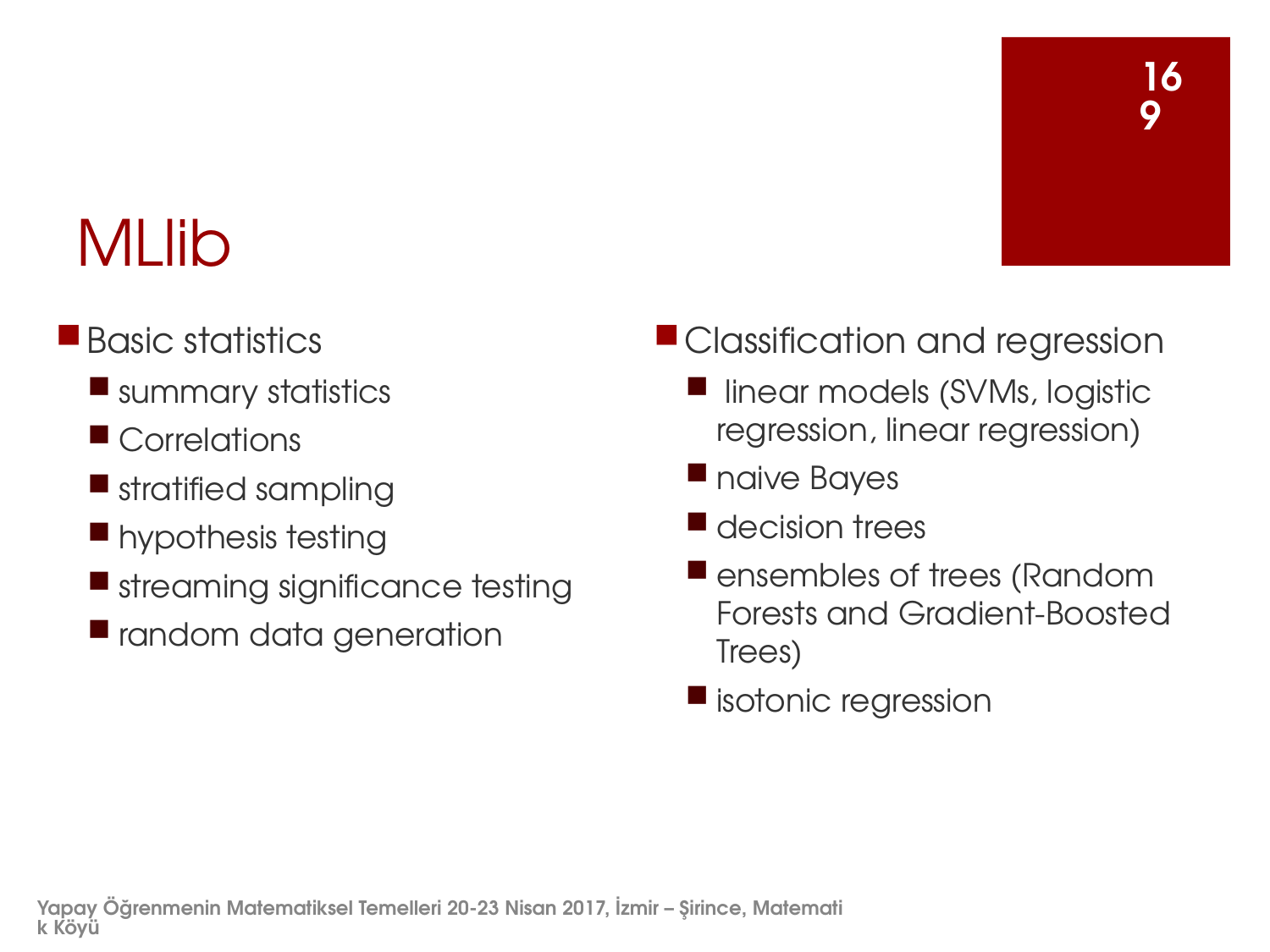

169
# MLlib
Basic statistics
summary statistics
Correlations
stratified sampling
hypothesis testing
streaming significance testing
random data generation

Classification and regression
 linear models (SVMs, logistic regression, linear regression)
naive Bayes
decision trees
ensembles of trees (Random Forests and Gradient-Boosted Trees)
isotonic regression
Yapay Öğrenmenin Matematiksel Temelleri 20-23 Nisan 2017, İzmir – Şirince, Matematik Köyü